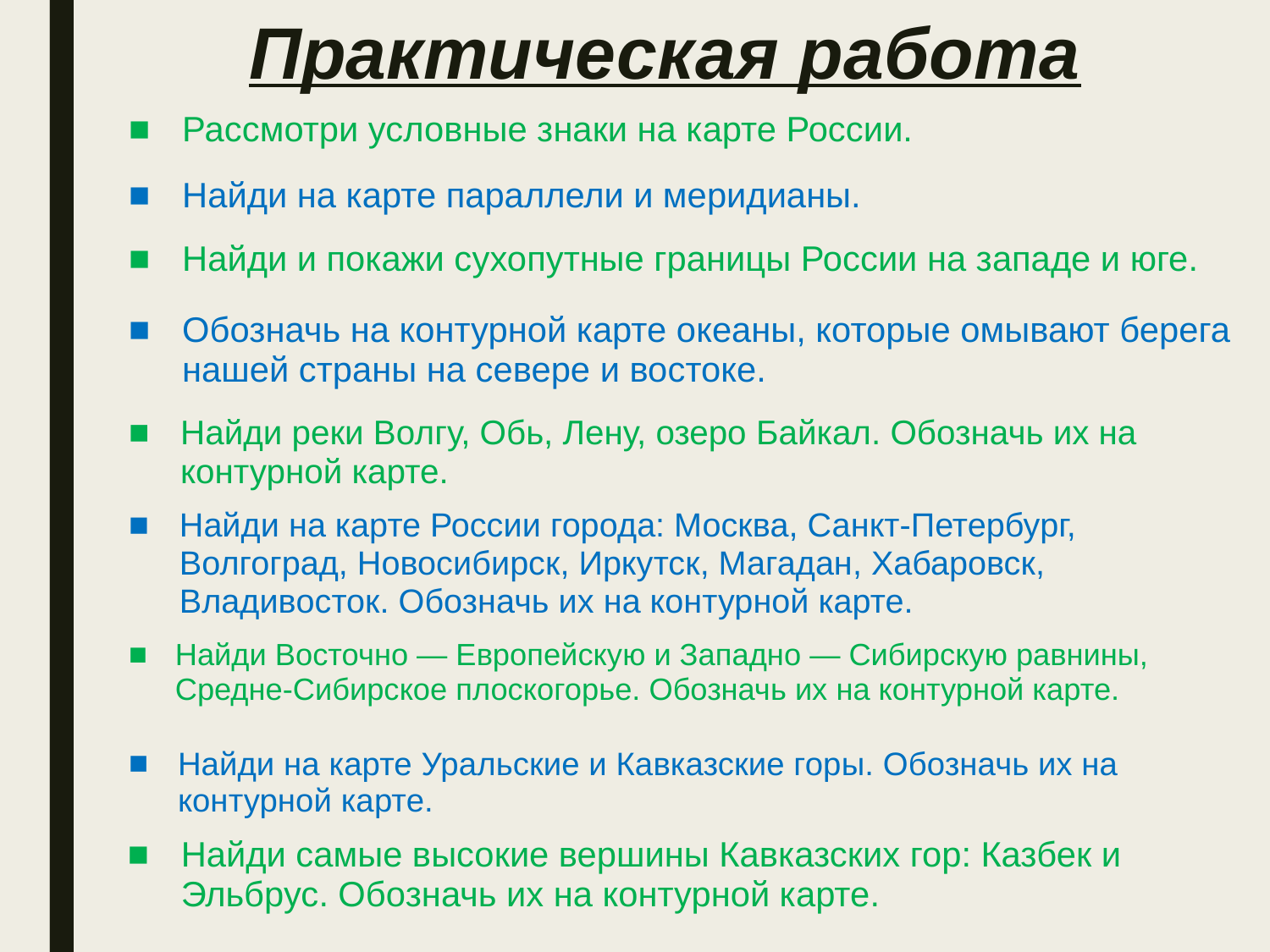

# Практическая работа
Рассмотри условные знаки на карте России.

Найди на карте параллели и меридианы.
Найди и покажи сухопутные границы России на западе и юге.
Обозначь на контурной карте океаны, которые омывают берега нашей страны на севере и востоке.
Найди реки Волгу, Обь, Лену, озеро Байкал. Обозначь их на контурной карте.
Найди на карте России города: Москва, Санкт-Петербург, Волгоград, Новосибирск, Иркутск, Магадан, Хабаровск, Владивосток. Обозначь их на контурной карте.
Найди Восточно — Европейскую и Западно — Сибирскую равнины, Средне-Сибирское плоскогорье. Обозначь их на контурной карте.

Найди на карте Уральские и Кавказские горы. Обозначь их на контурной карте.
Найди самые высокие вершины Кавказских гор: Казбек и Эльбрус. Обозначь их на контурной карте.